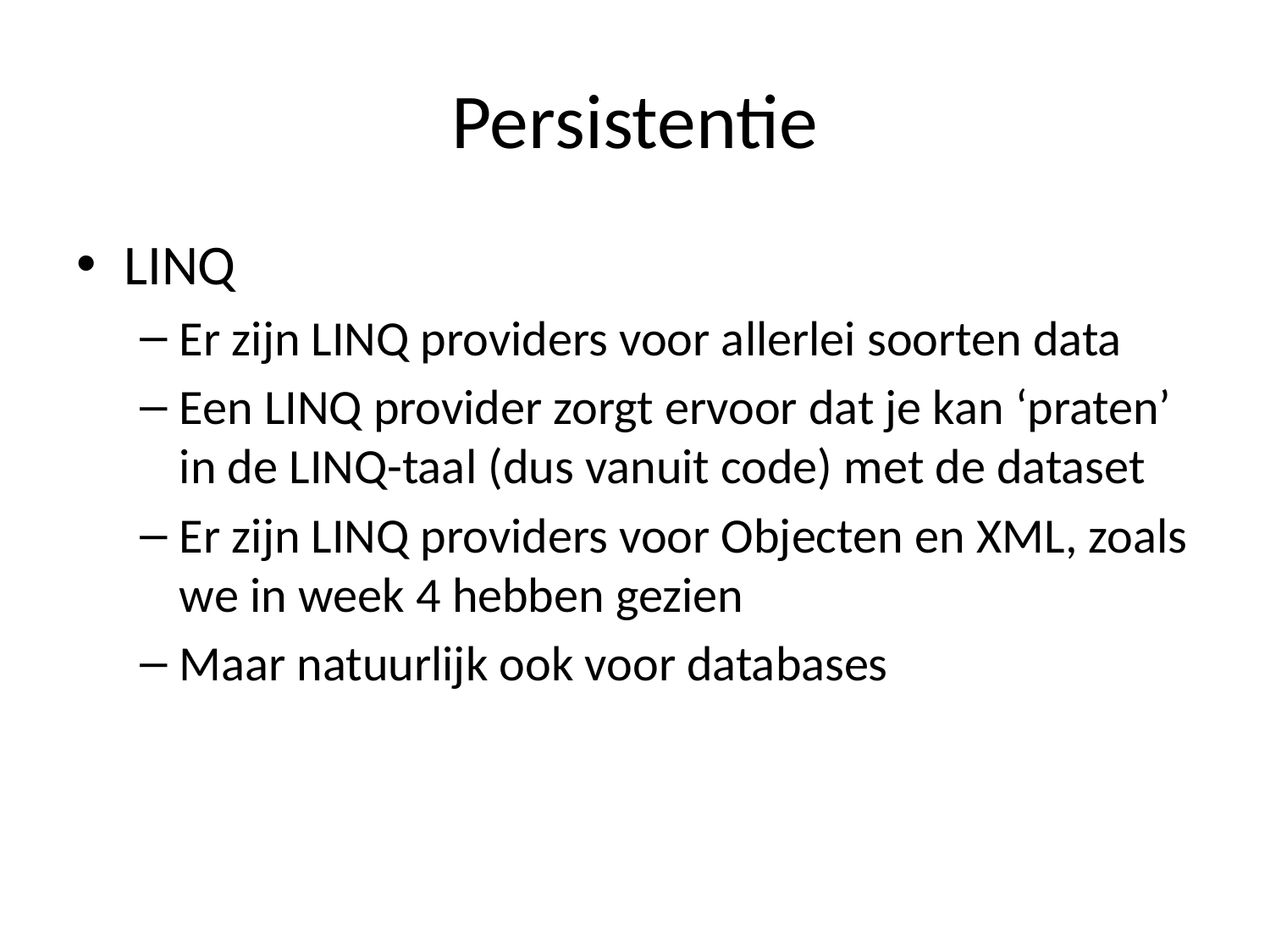

# Persistentie
LINQ
Er zijn LINQ providers voor allerlei soorten data
Een LINQ provider zorgt ervoor dat je kan ‘praten’ in de LINQ-taal (dus vanuit code) met de dataset
Er zijn LINQ providers voor Objecten en XML, zoals we in week 4 hebben gezien
Maar natuurlijk ook voor databases